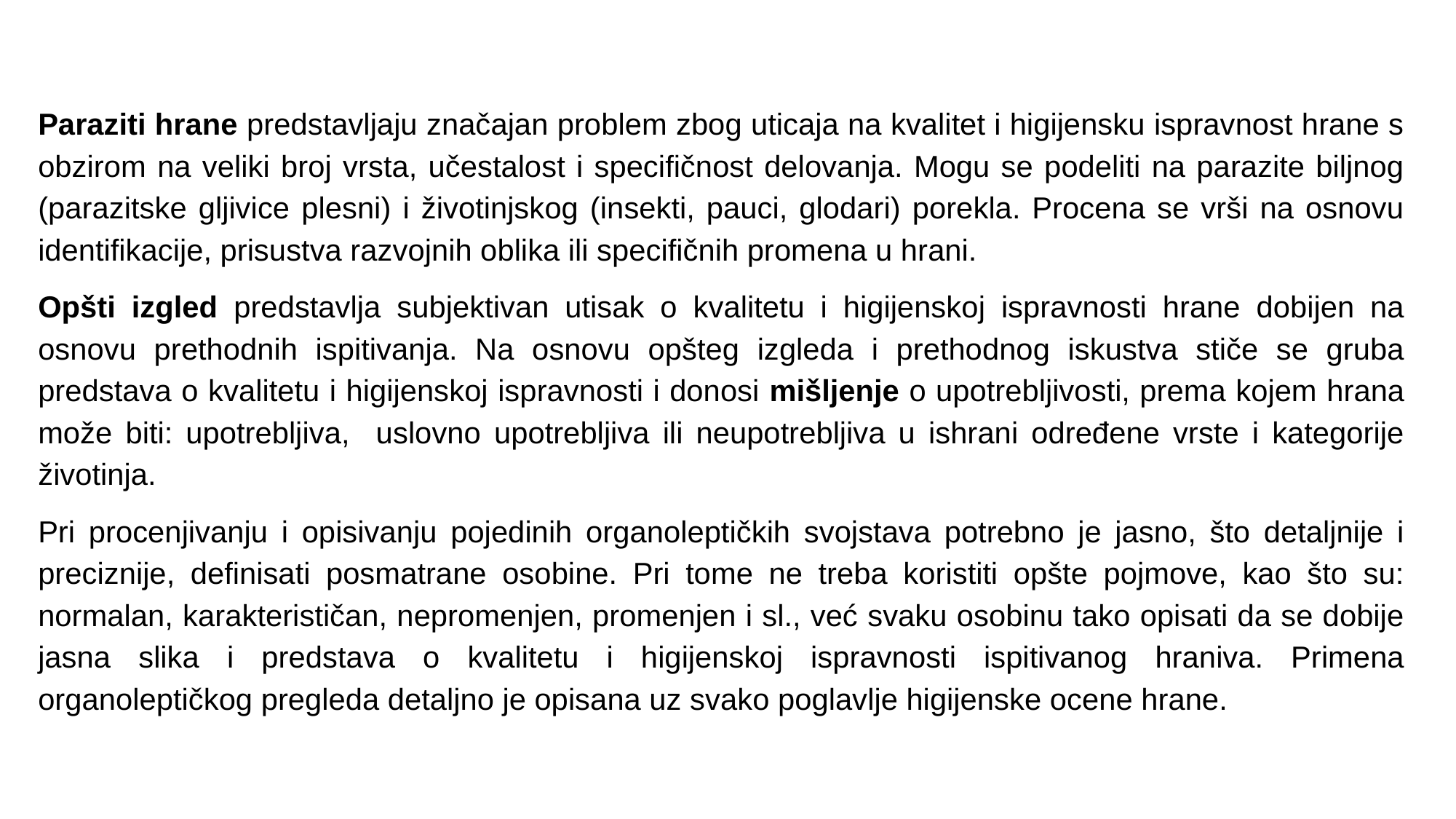

Paraziti hrane predstavljaju značajan problem zbog uticaja na kvalitet i higijensku ispravnost hrane s obzirom na veliki broj vrsta, učestalost i specifičnost delovanja. Mogu se podeliti na parazite biljnog (parazitske gljivice plesni) i životinjskog (insekti, pauci, glodari) porekla. Procena se vrši na osnovu identifikacije, prisustva razvojnih oblika ili specifičnih promena u hrani.
Opšti izgled predstavlja subjektivan utisak o kvalitetu i higijenskoj ispravnosti hrane dobijen na osnovu prethodnih ispitivanja. Na osnovu opšteg izgleda i prethodnog iskustva stiče se gruba predstava o kvalitetu i higijenskoj ispravnosti i donosi mišljenje o upotrebljivosti, prema kojem hrana može biti: upotrebljiva,  uslovno upotrebljiva ili neupotrebljiva u ishrani određene vrste i kategorije životinja.
Pri procenjivanju i opisivanju pojedinih organoleptičkih svojstava potrebno je jasno, što detaljnije i preciznije, definisati posmatrane osobine. Pri tome ne treba koristiti opšte pojmove, kao što su: normalan, karakterističan, nepromenjen, promenjen i sl., već svaku osobinu tako opisati da se dobije jasna slika i predstava o kvalitetu i higijenskoj ispravnosti ispitivanog hraniva. Primena organoleptičkog pregleda detaljno je opisana uz svako poglavlje higijenske ocene hrane.